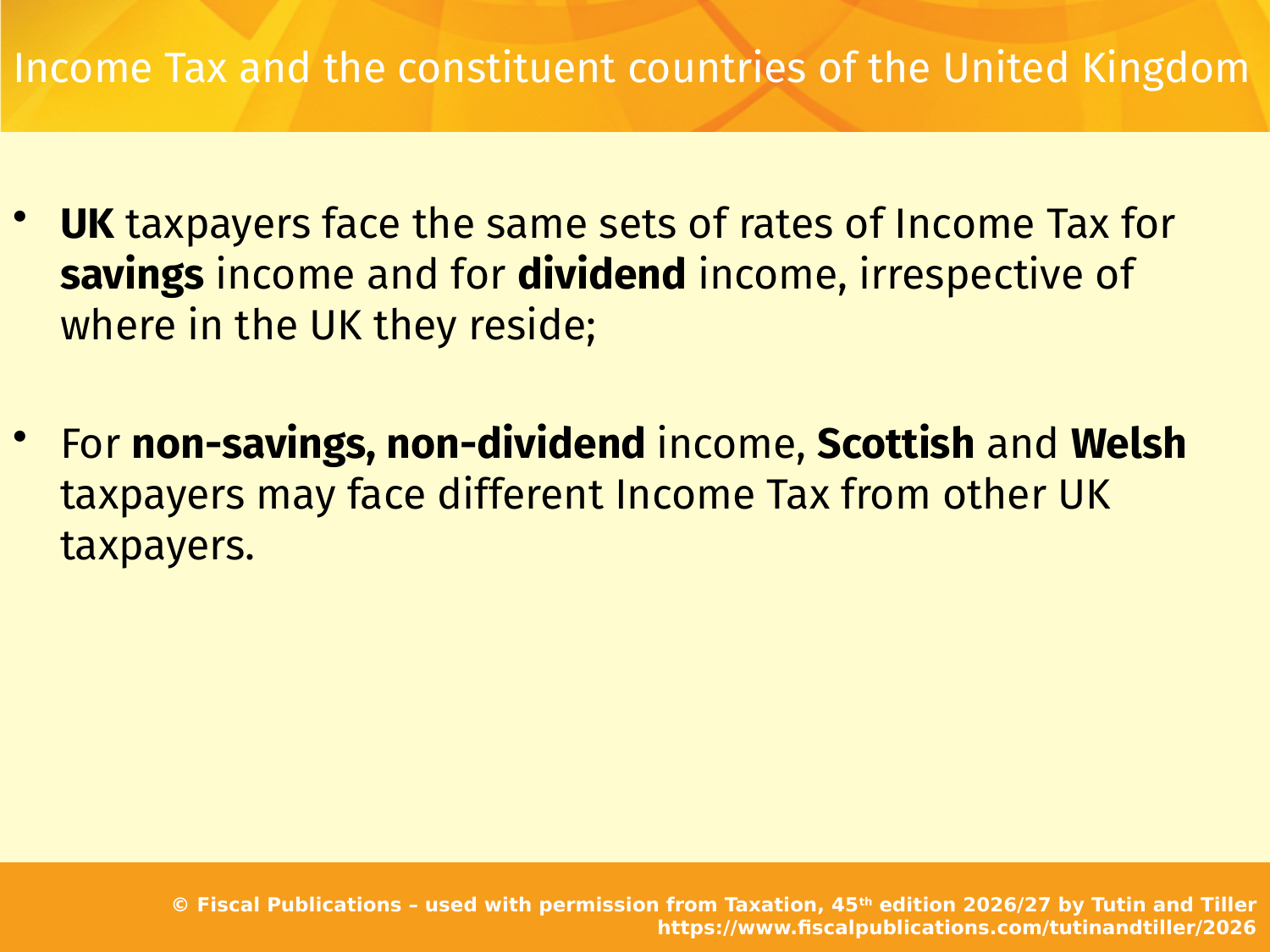

# Income Tax and the constituent countries of the United Kingdom

UK taxpayers face the same sets of rates of Income Tax for savings income and for dividend income, irrespective of where in the UK they reside;

For non-savings, non-dividend income, Scottish and Welsh taxpayers may face different Income Tax from other UK taxpayers.